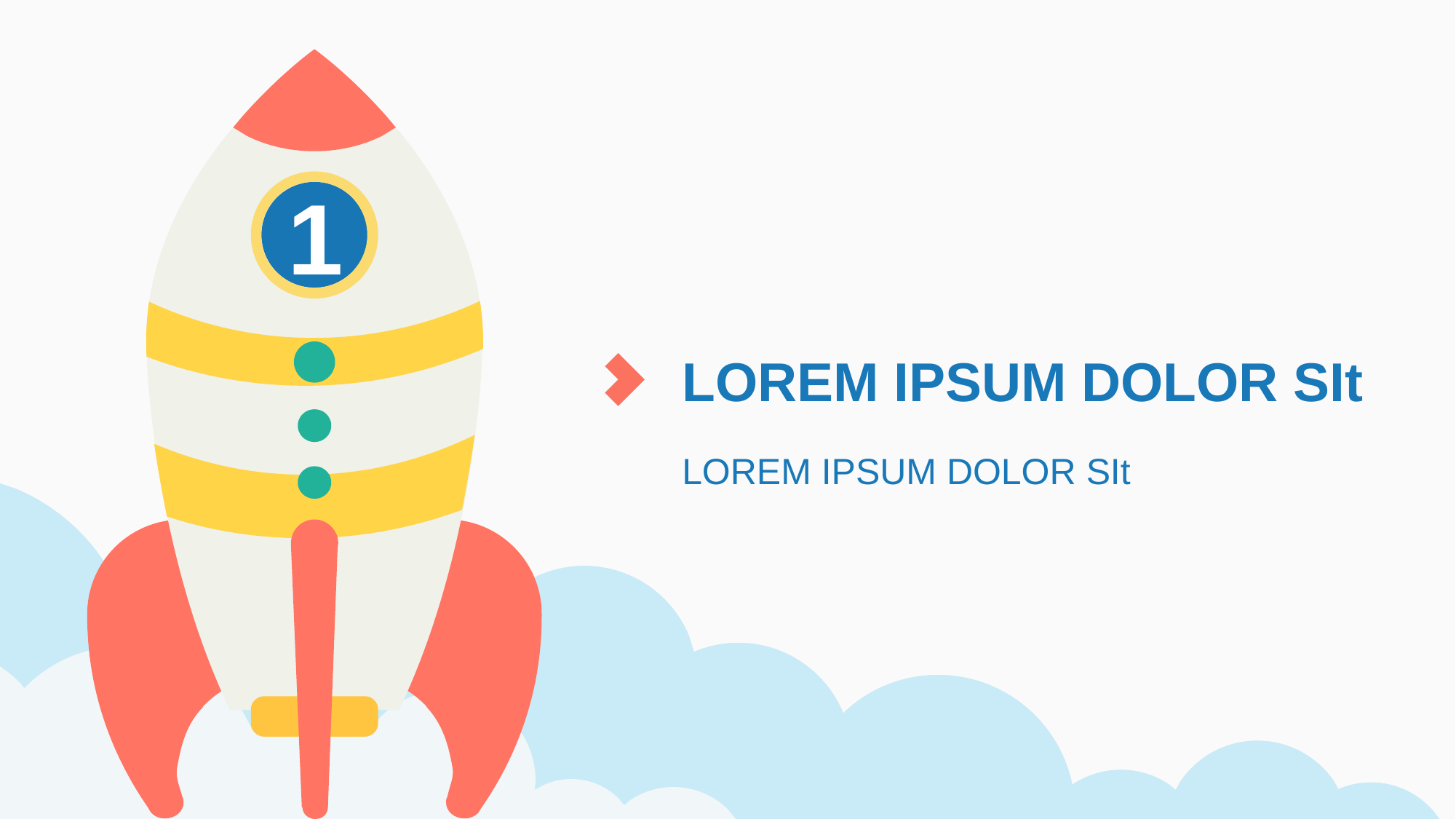

1

LOREM IPSUM DOLOR SIt

LOREM IPSUM DOLOR SIt